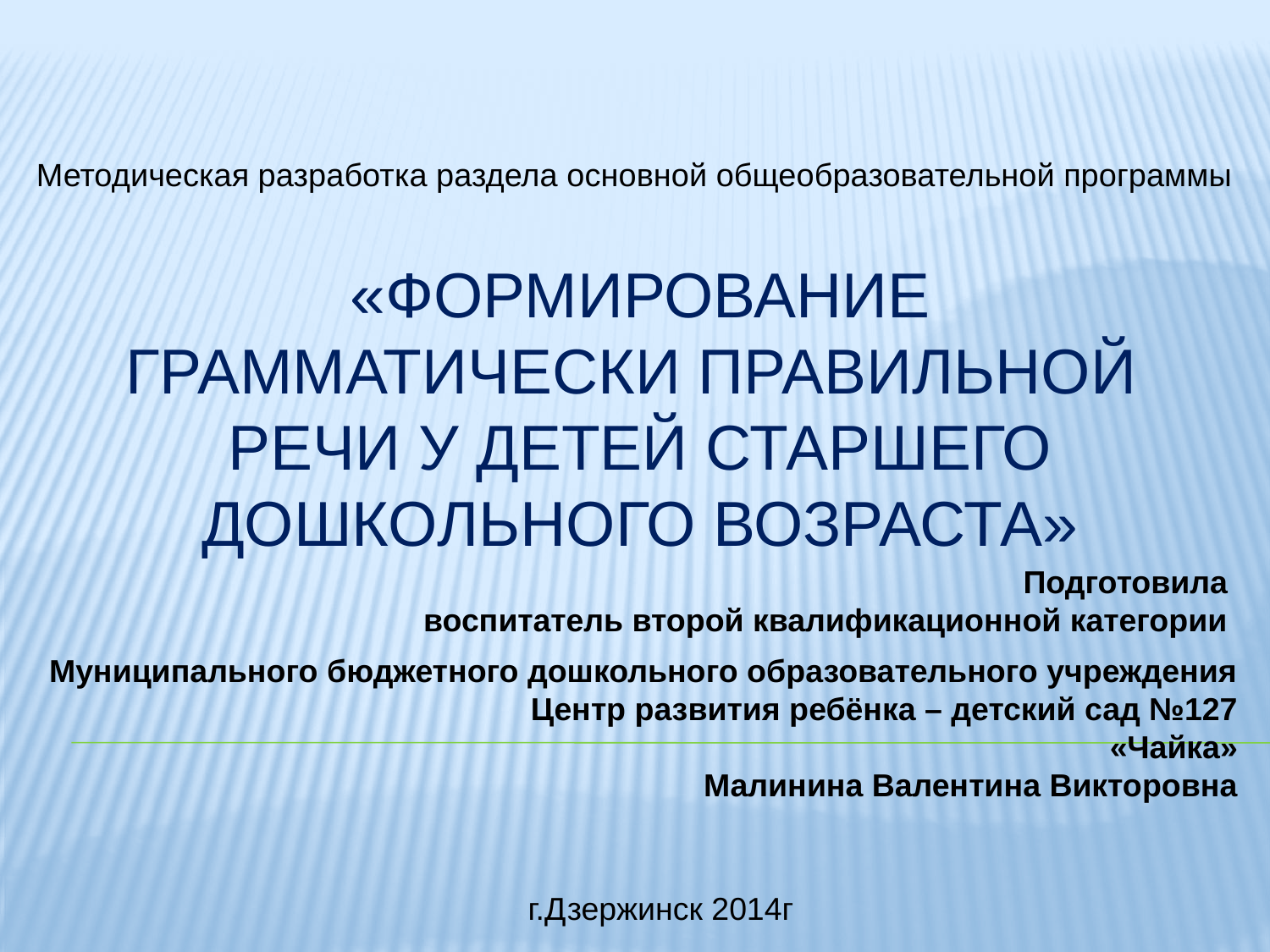

Методическая разработка раздела основной общеобразовательной программы

# «Формирование грамматически правильной  речи у детей старшего дошкольного возраста»
Подготовила
воспитатель второй квалификационной категории

Муниципального бюджетного дошкольного образовательного учреждения
Центр развития ребёнка – детский сад №127
«Чайка»
 Малинина Валентина Викторовна

г.Дзержинск 2014г